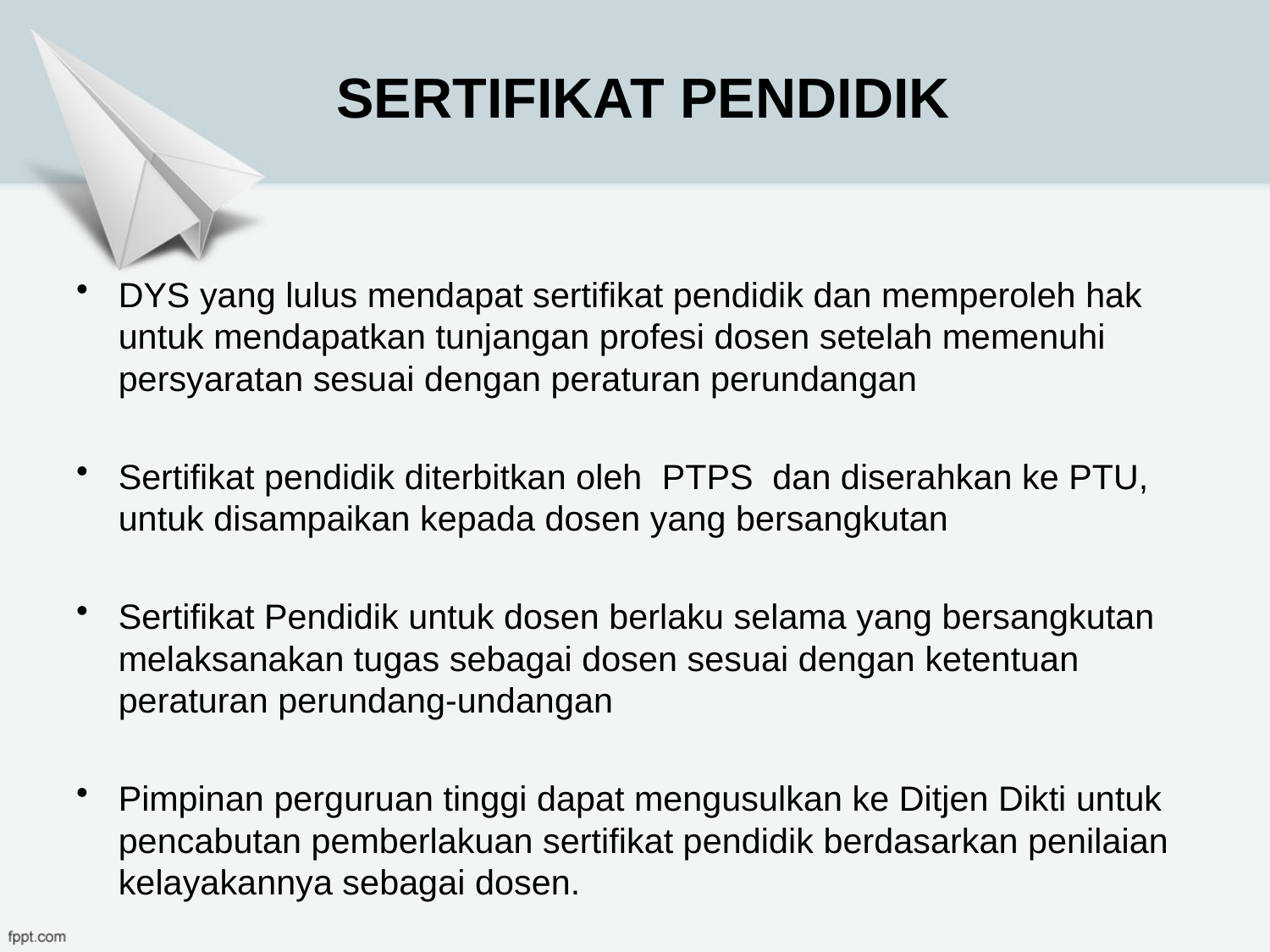

# SERTIFIKAT PENDIDIK
DYS yang lulus mendapat sertifikat pendidik dan memperoleh hak untuk mendapatkan tunjangan profesi dosen setelah memenuhi persyaratan sesuai dengan peraturan perundangan

Sertifikat pendidik diterbitkan oleh  PTPS  dan diserahkan ke PTU,  untuk disampaikan kepada dosen yang bersangkutan

Sertifikat Pendidik untuk dosen berlaku selama yang bersangkutan melaksanakan tugas sebagai dosen sesuai dengan ketentuan peraturan perundang-undangan

Pimpinan perguruan tinggi dapat mengusulkan ke Ditjen Dikti untuk pencabutan pemberlakuan sertifikat pendidik berdasarkan penilaian kelayakannya sebagai dosen.